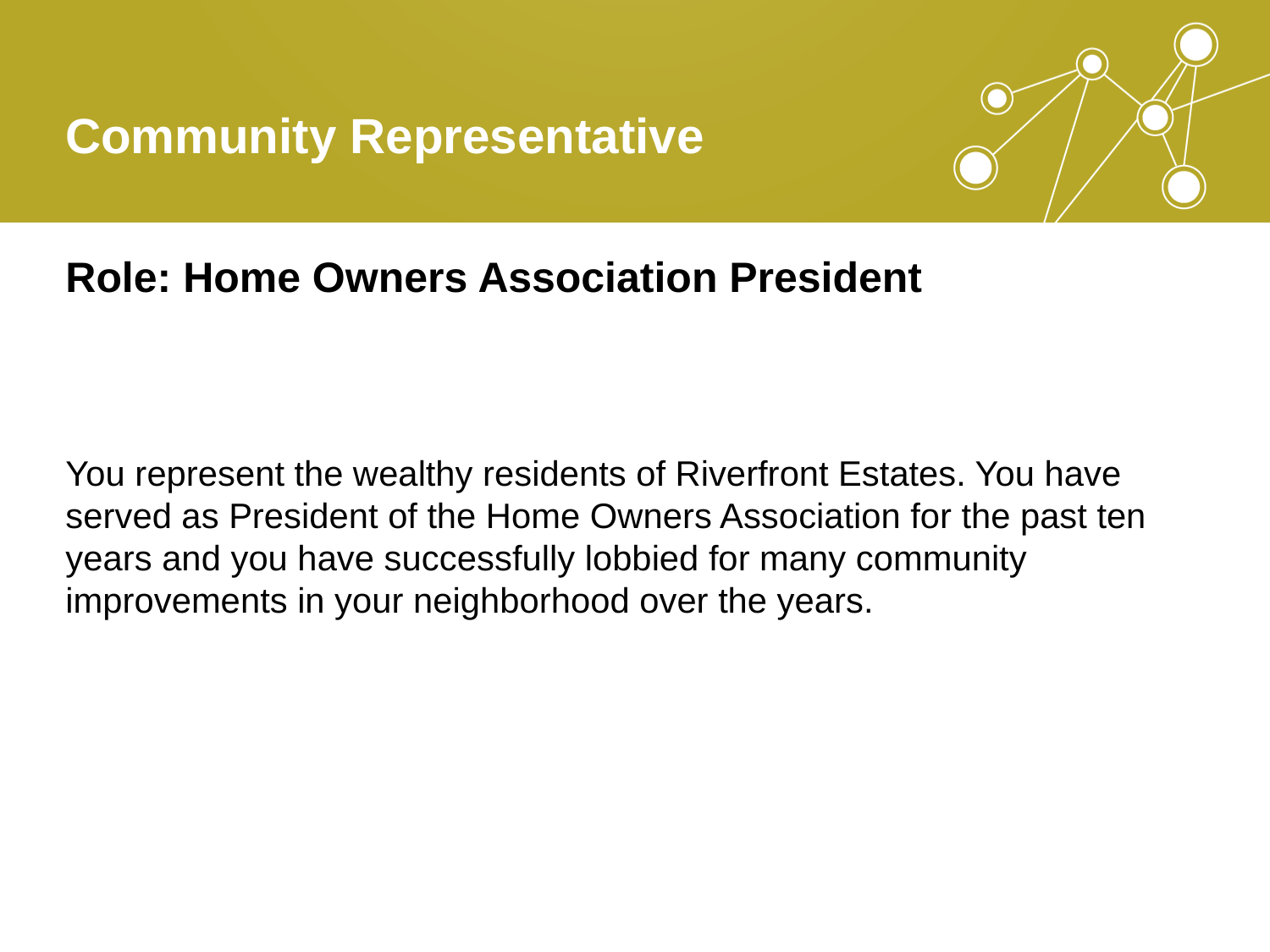

# Community Representative
Role: Home Owners Association President

You represent the wealthy residents of Riverfront Estates. You have served as President of the Home Owners Association for the past ten years and you have successfully lobbied for many community improvements in your neighborhood over the years.